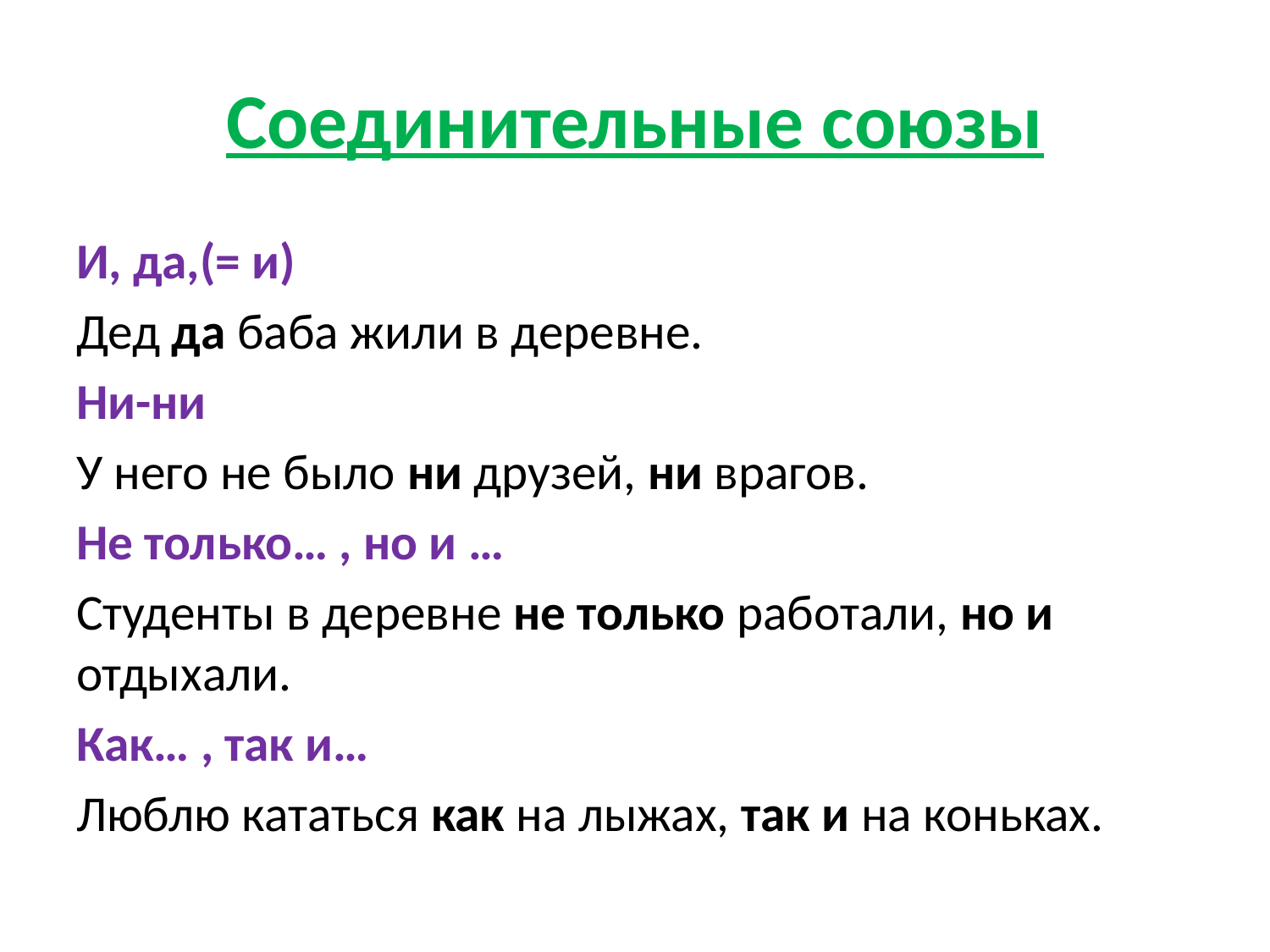

# Соединительные союзы
И, да,(= и)
Дед да баба жили в деревне.
Ни-ни
У него не было ни друзей, ни врагов.
Не только… , но и …
Студенты в деревне не только работали, но и отдыхали.
Как… , так и…
Люблю кататься как на лыжах, так и на коньках.